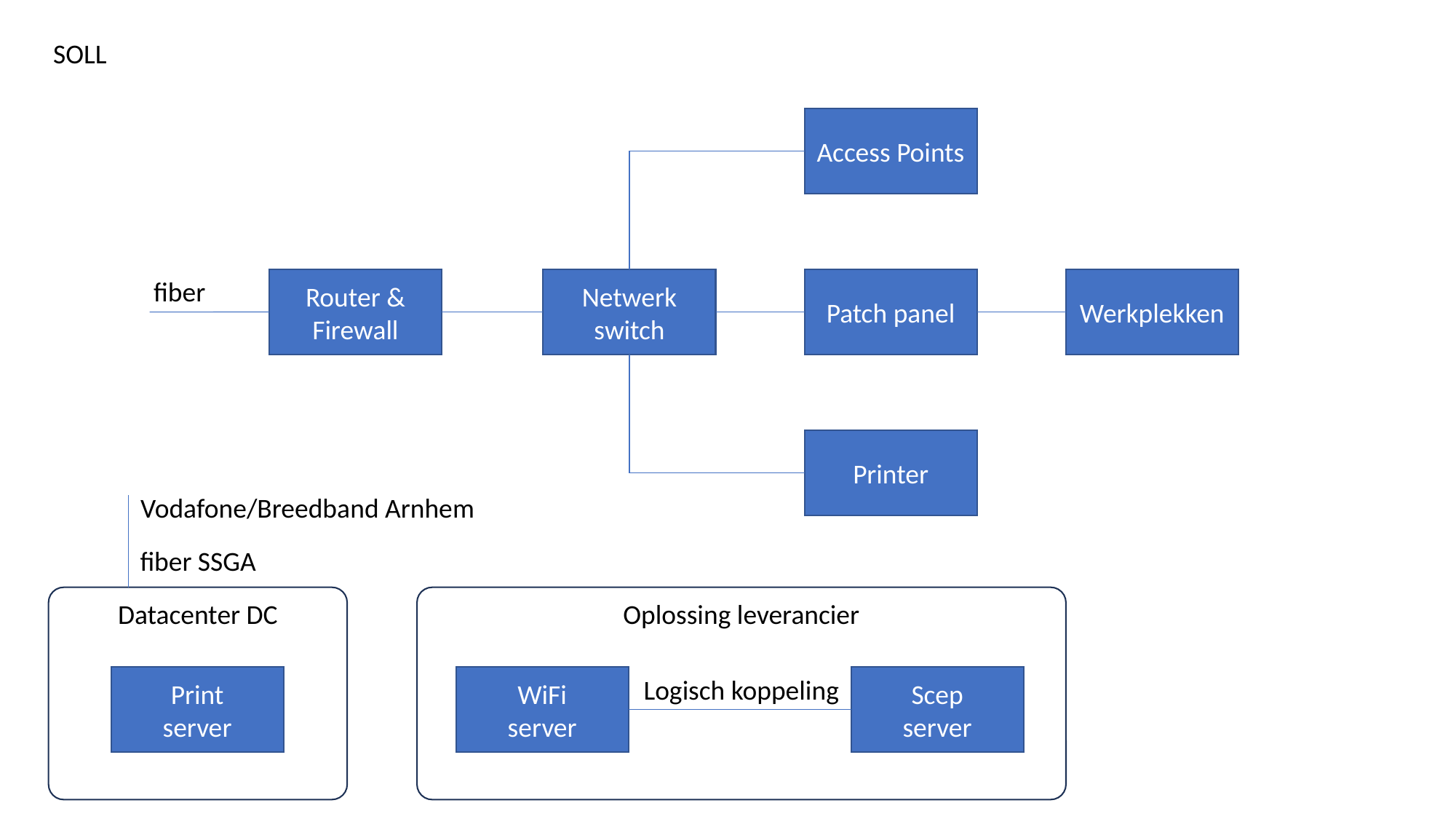

SOLL
Access Points
fiber
Werkplekken
Router & Firewall
Patch panel
Netwerk switch
Printer
Vodafone/Breedband Arnhem
fiber SSGA
Datacenter DC
Oplossing leverancier
WiFi
server
Logisch koppeling
Scep
server
Print
server